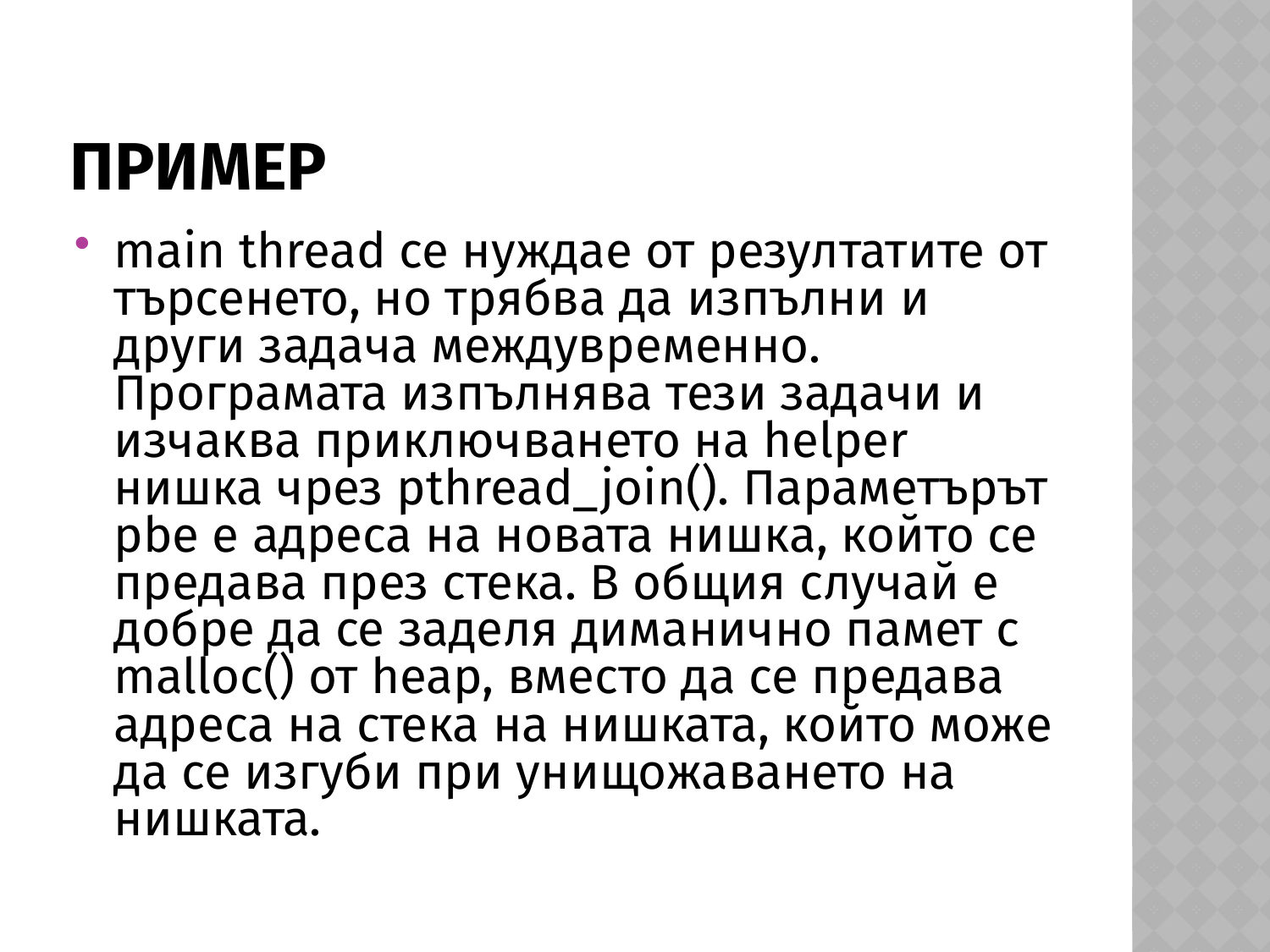

# Пример
main thread се нуждае от резултатите от търсенето, но трябва да изпълни и други задача междувременно. Програмата изпълнява тези задачи и изчаква приключването на helper нишка чрез pthread_join(). Параметърът pbe е адреса на новата нишка, който се предава през стека. В общия случай е добре да се заделя диманично памет с malloc() от heap, вместо да се предава адреса на стека на нишката, който може да се изгуби при унищожаването на нишката.